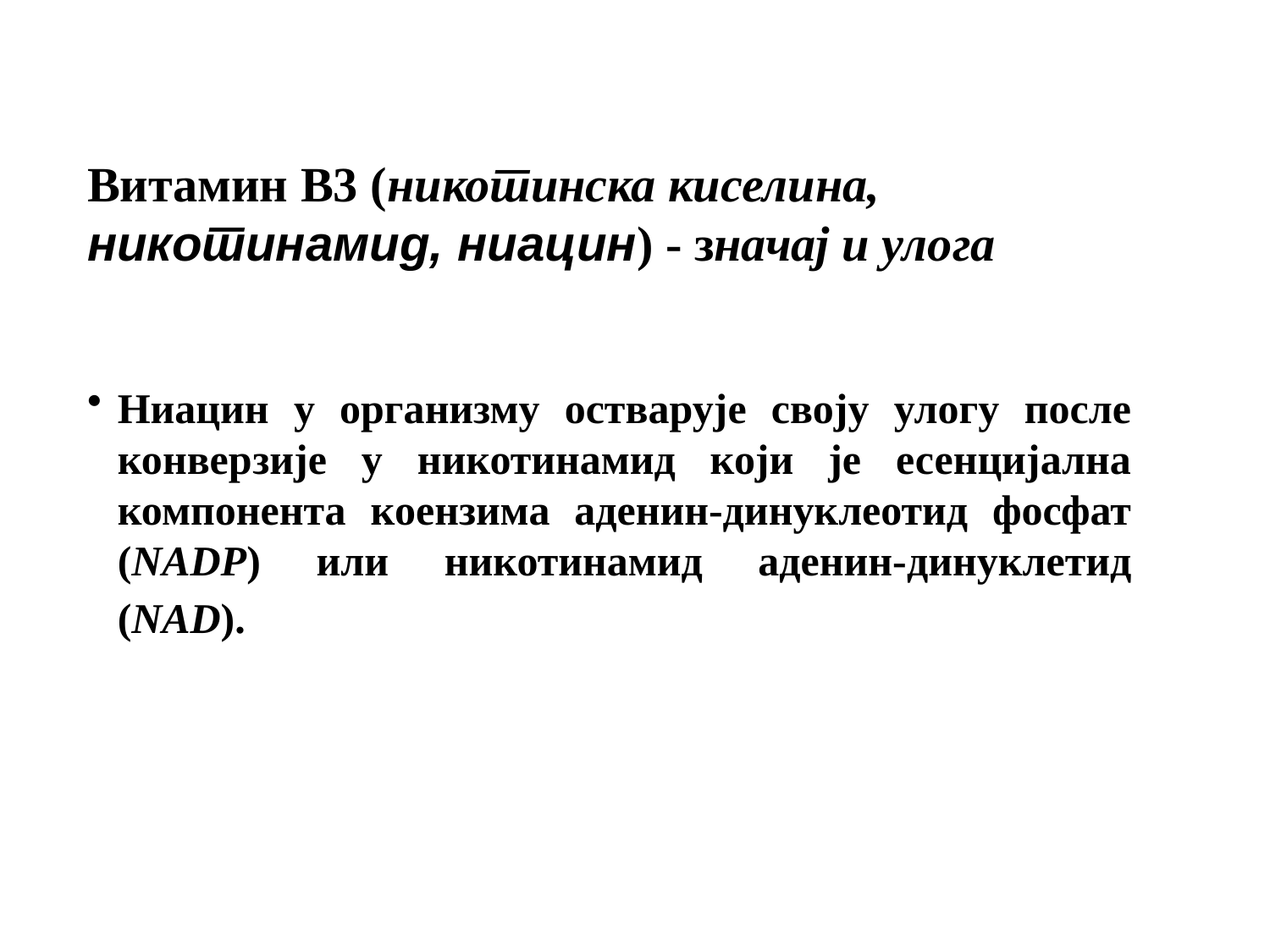

Витамин B3 (никотинска киселина, никотинамид, ниацин) - значај и улога

Ниацин у организму остварује своју улогу после конверзије у никотинамид који је есенцијална компонента коензима аденин-динуклеотид фосфат (NADP) или никотинамид аденин-динуклетид (NAD).